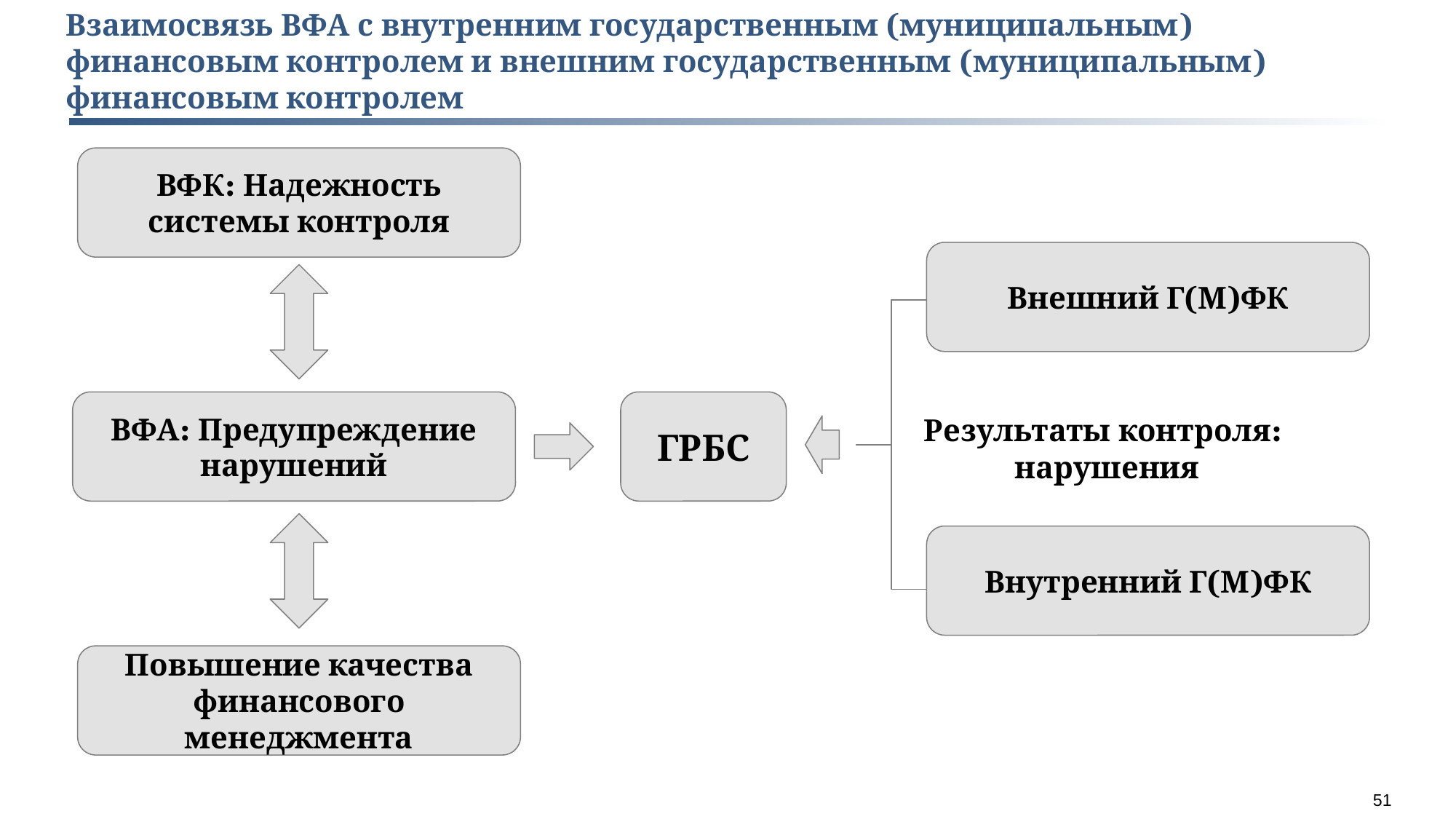

Взаимосвязь ВФА с внутренним государственным (муниципальным) финансовым контролем и внешним государственным (муниципальным) финансовым контролем
ВФК: Надежность системы контроля
Внешний Г(М)ФК

ВФА: Предупреждение нарушений
ГРБС
Результаты контроля:
нарушения

Внутренний Г(М)ФК
Повышение качества финансового менеджмента